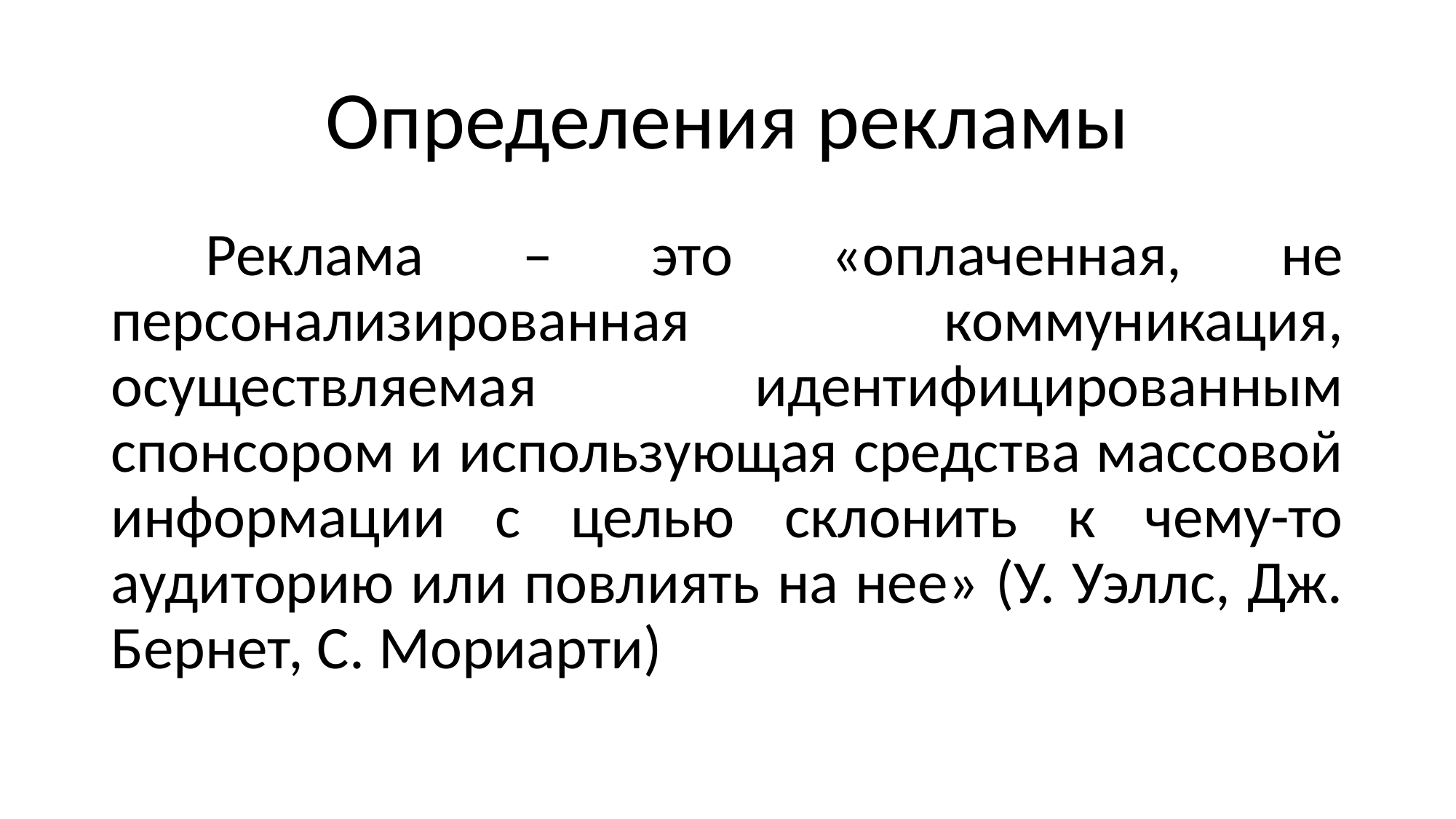

# Определения рекламы
 Реклама – это «оплаченная, не персонализированная коммуникация, осуществляемая идентифицированным спонсором и использующая средства массовой информации с целью склонить к чему-то аудиторию или повлиять на нее» (У. Уэллс, Дж. Бернет, С. Мориарти)